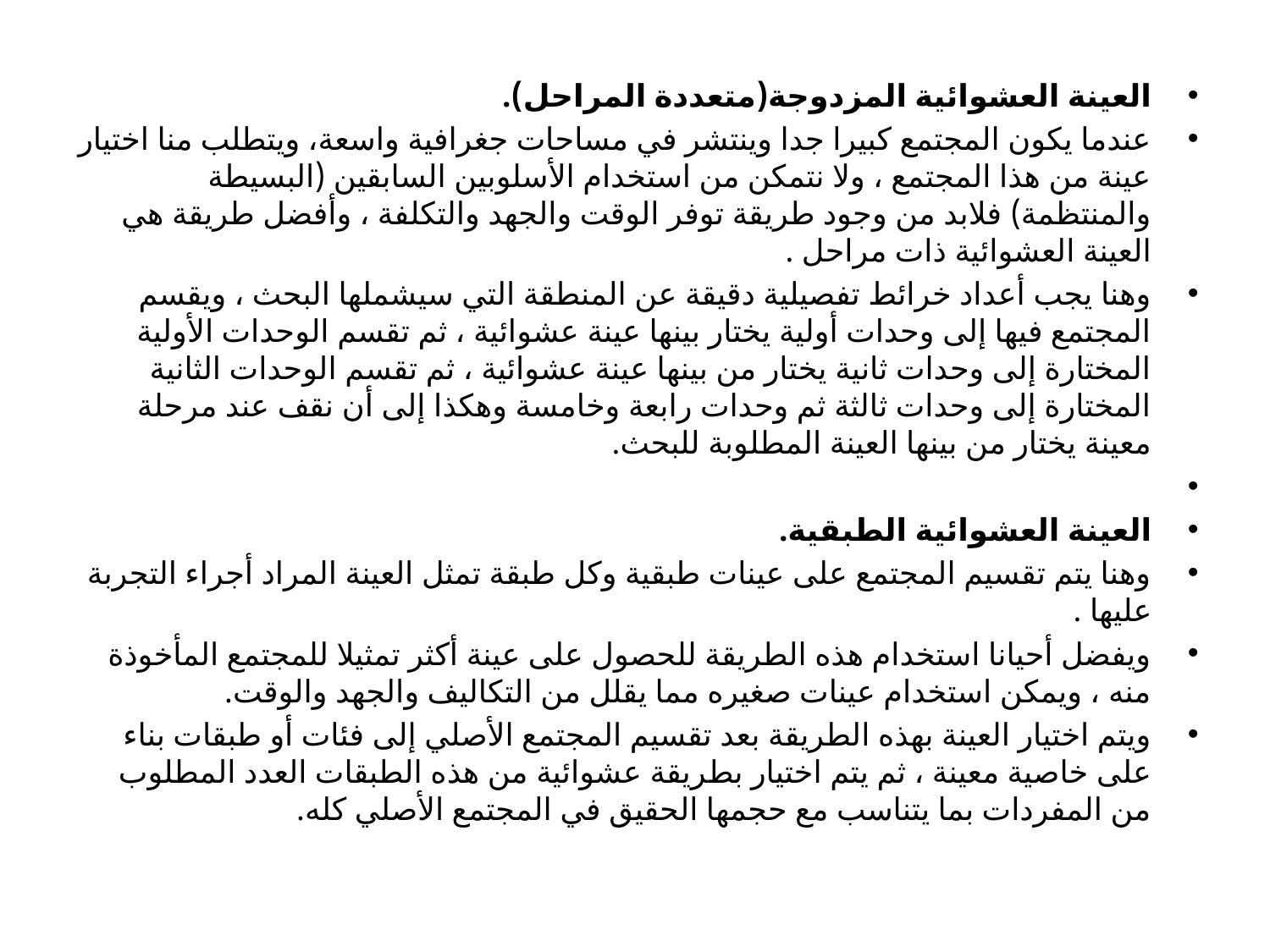

العينة العشوائية المزدوجة(متعددة المراحل).
عندما يكون المجتمع كبيرا جدا وينتشر في مساحات جغرافية واسعة، ويتطلب منا اختيار عينة من هذا المجتمع ، ولا نتمكن من استخدام الأسلوبين السابقين (البسيطة والمنتظمة) فلابد من وجود طريقة توفر الوقت والجهد والتكلفة ، وأفضل طريقة هي العينة العشوائية ذات مراحل .
وهنا يجب أعداد خرائط تفصيلية دقيقة عن المنطقة التي سيشملها البحث ، ويقسم المجتمع فيها إلى وحدات أولية يختار بينها عينة عشوائية ، ثم تقسم الوحدات الأولية المختارة إلى وحدات ثانية يختار من بينها عينة عشوائية ، ثم تقسم الوحدات الثانية المختارة إلى وحدات ثالثة ثم وحدات رابعة وخامسة وهكذا إلى أن نقف عند مرحلة معينة يختار من بينها العينة المطلوبة للبحث.

العينة العشوائية الطبقية.
وهنا يتم تقسيم المجتمع على عينات طبقية وكل طبقة تمثل العينة المراد أجراء التجربة عليها .
ويفضل أحيانا استخدام هذه الطريقة للحصول على عينة أكثر تمثيلا للمجتمع المأخوذة منه ، ويمكن استخدام عينات صغيره مما يقلل من التكاليف والجهد والوقت.
ويتم اختيار العينة بهذه الطريقة بعد تقسيم المجتمع الأصلي إلى فئات أو طبقات بناء على خاصية معينة ، ثم يتم اختيار بطريقة عشوائية من هذه الطبقات العدد المطلوب من المفردات بما يتناسب مع حجمها الحقيق في المجتمع الأصلي كله.